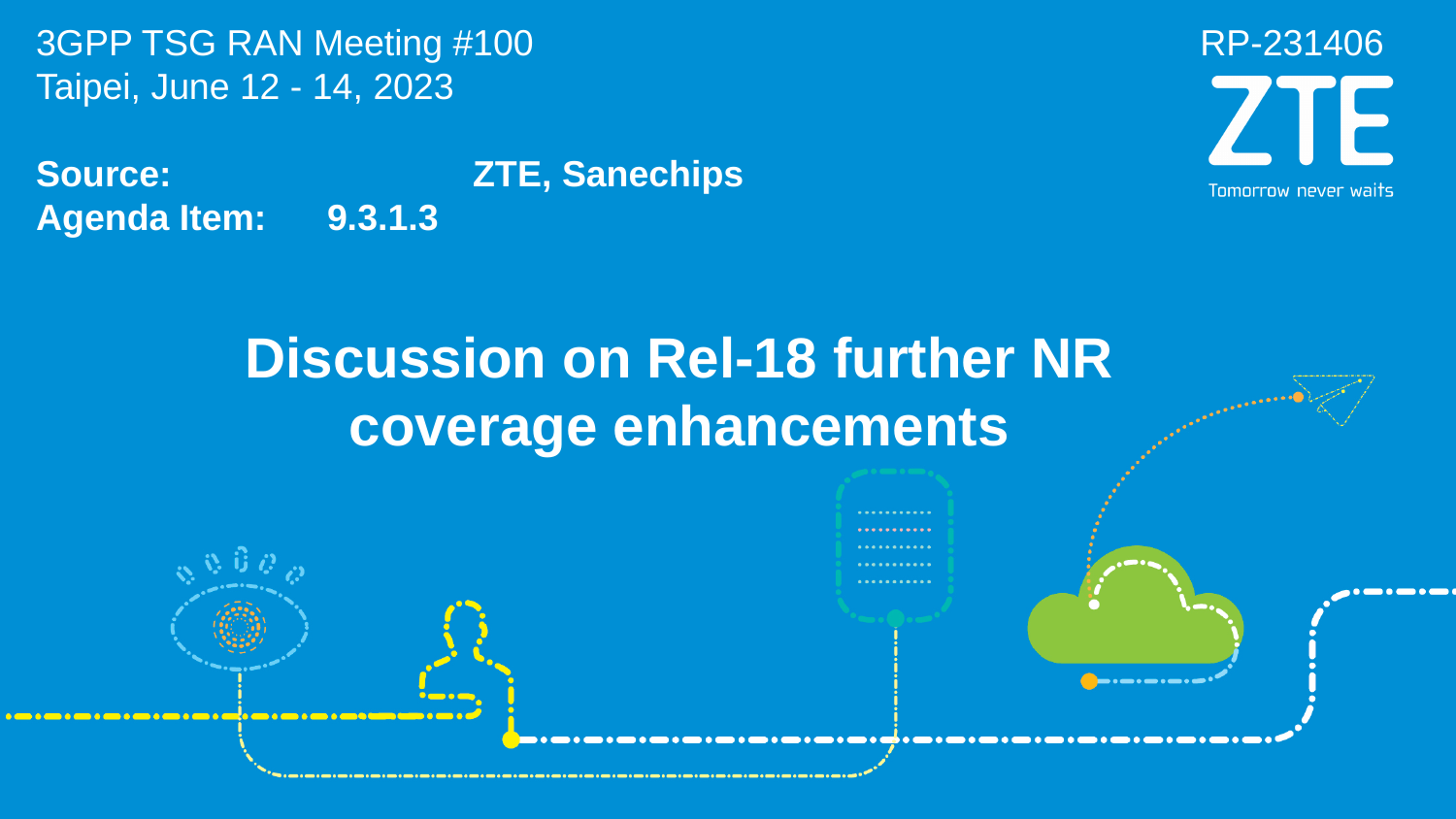

3GPP TSG RAN Meeting #100
Taipei, June 12 - 14, 2023

Source: 		ZTE, Sanechips
Agenda Item:	9.3.1.3
RP-231406
# Discussion on Rel-18 further NR coverage enhancements